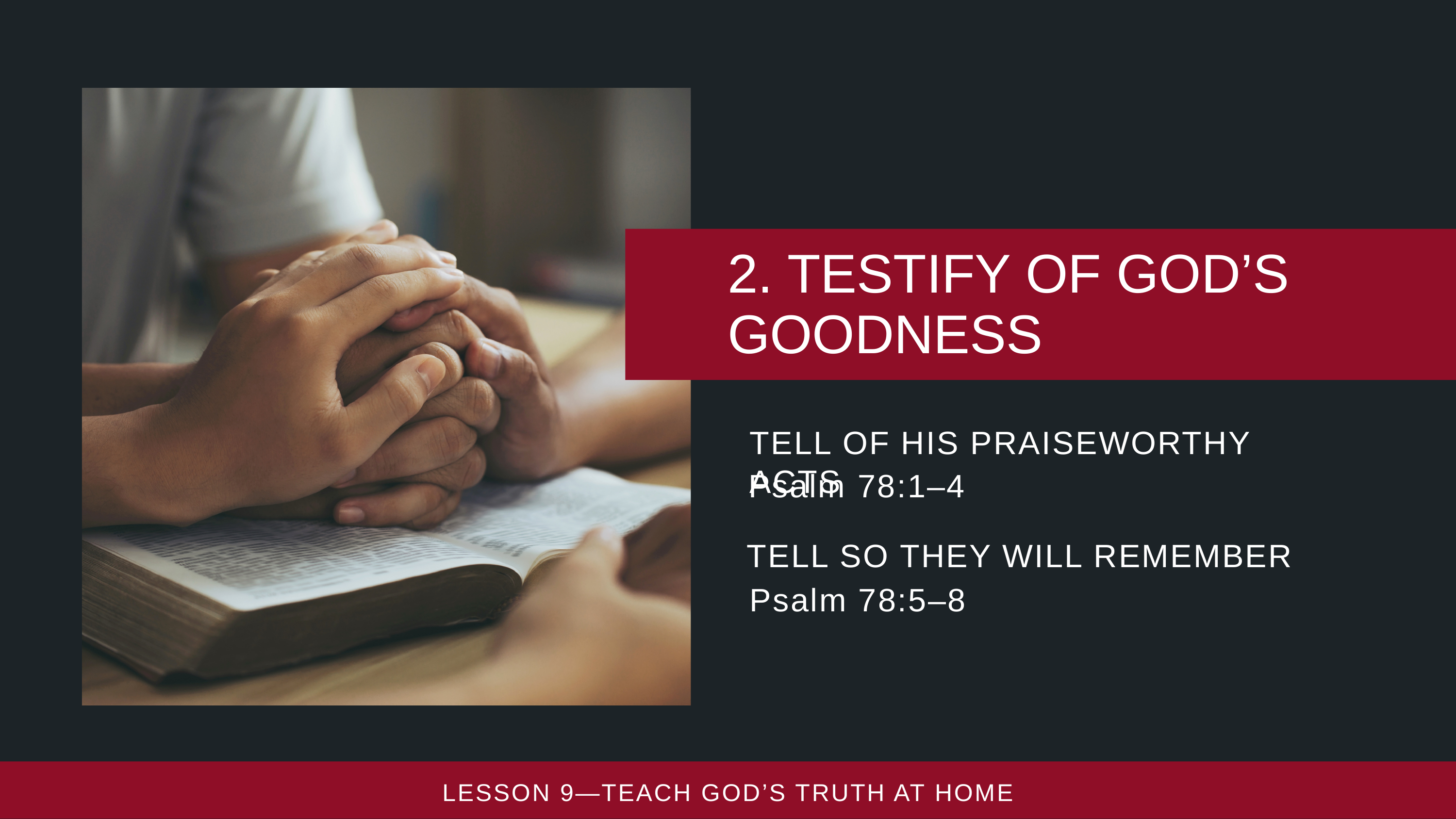

TELL OF HIS PRAISEWORTHY ACTS
Psalm 78:1–4
TELL SO THEY WILL REMEMBER
Psalm 78:5–8